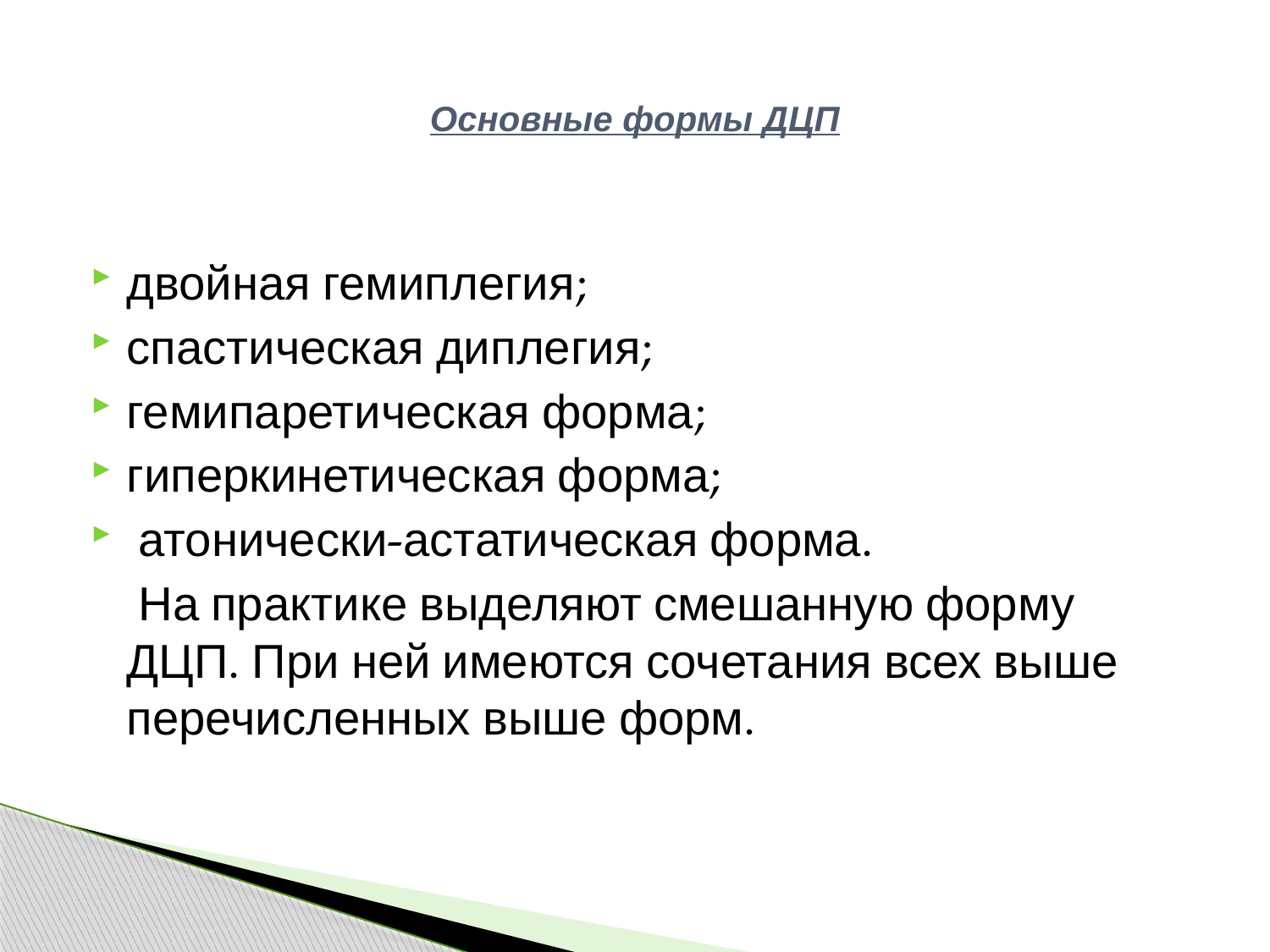

# Основные формы ДЦП
двойная гемиплегия;
спастическая диплегия;
гемипаретическая форма;
гиперкинетическая форма;
 атонически-астатическая форма.
	 На практике выделяют смешанную форму ДЦП. При ней имеются сочетания всех выше перечисленных выше форм.